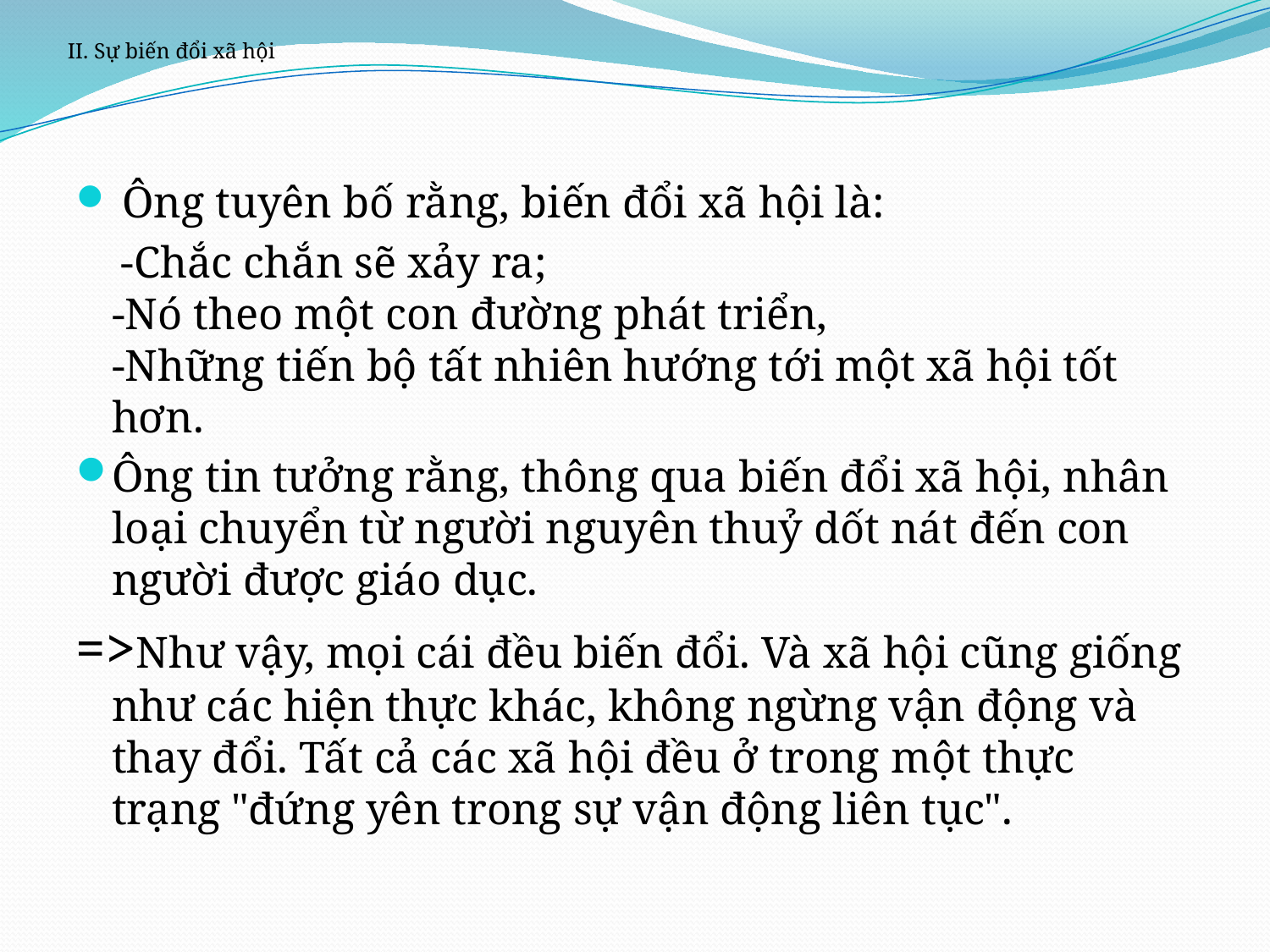

II. Sự biến đổi xã hội

 Ông tuyên bố rằng, biến đổi xã hội là:
    -Chắc chắn sẽ xảy ra;
-Nó theo một con đường phát triển,
-Những tiến bộ tất nhiên hướng tới một xã hội tốt hơn.
Ông tin tưởng rằng, thông qua biến đổi xã hội, nhân loại chuyển từ người nguyên thuỷ dốt nát đến con người được giáo dục.
=>Như vậy, mọi cái đều biến đổi. Và xã hội cũng giống như các hiện thực khác, không ngừng vận động và thay đổi. Tất cả các xã hội đều ở trong một thực trạng "đứng yên trong sự vận động liên tục".